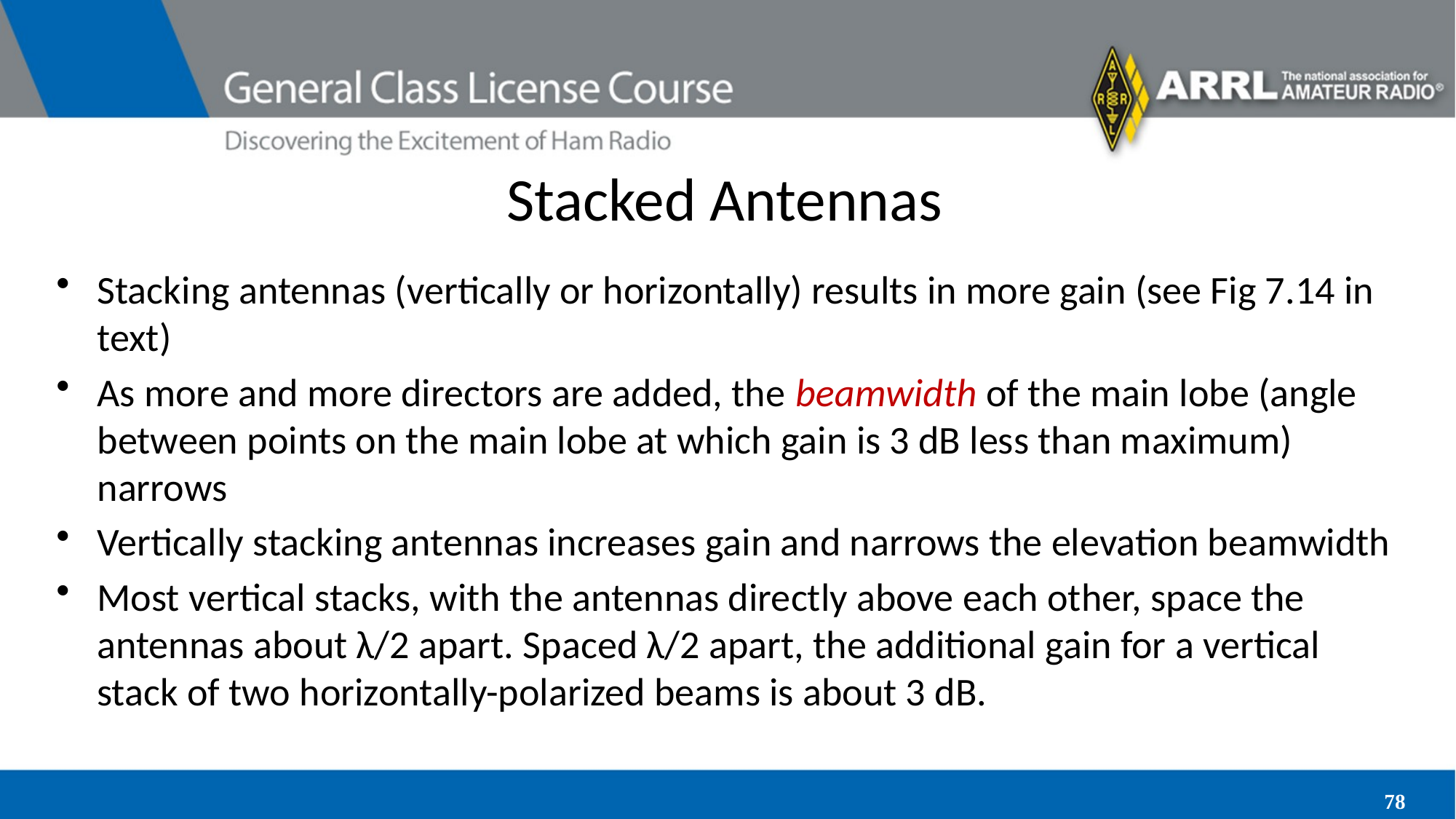

# Stacked Antennas
Stacking antennas (vertically or horizontally) results in more gain (see Fig 7.14 in text)
As more and more directors are added, the beamwidth of the main lobe (angle between points on the main lobe at which gain is 3 dB less than maximum) narrows
Vertically stacking antennas increases gain and narrows the elevation beamwidth
Most vertical stacks, with the antennas directly above each other, space the antennas about λ/2 apart. Spaced λ/2 apart, the additional gain for a vertical stack of two horizontally-polarized beams is about 3 dB.